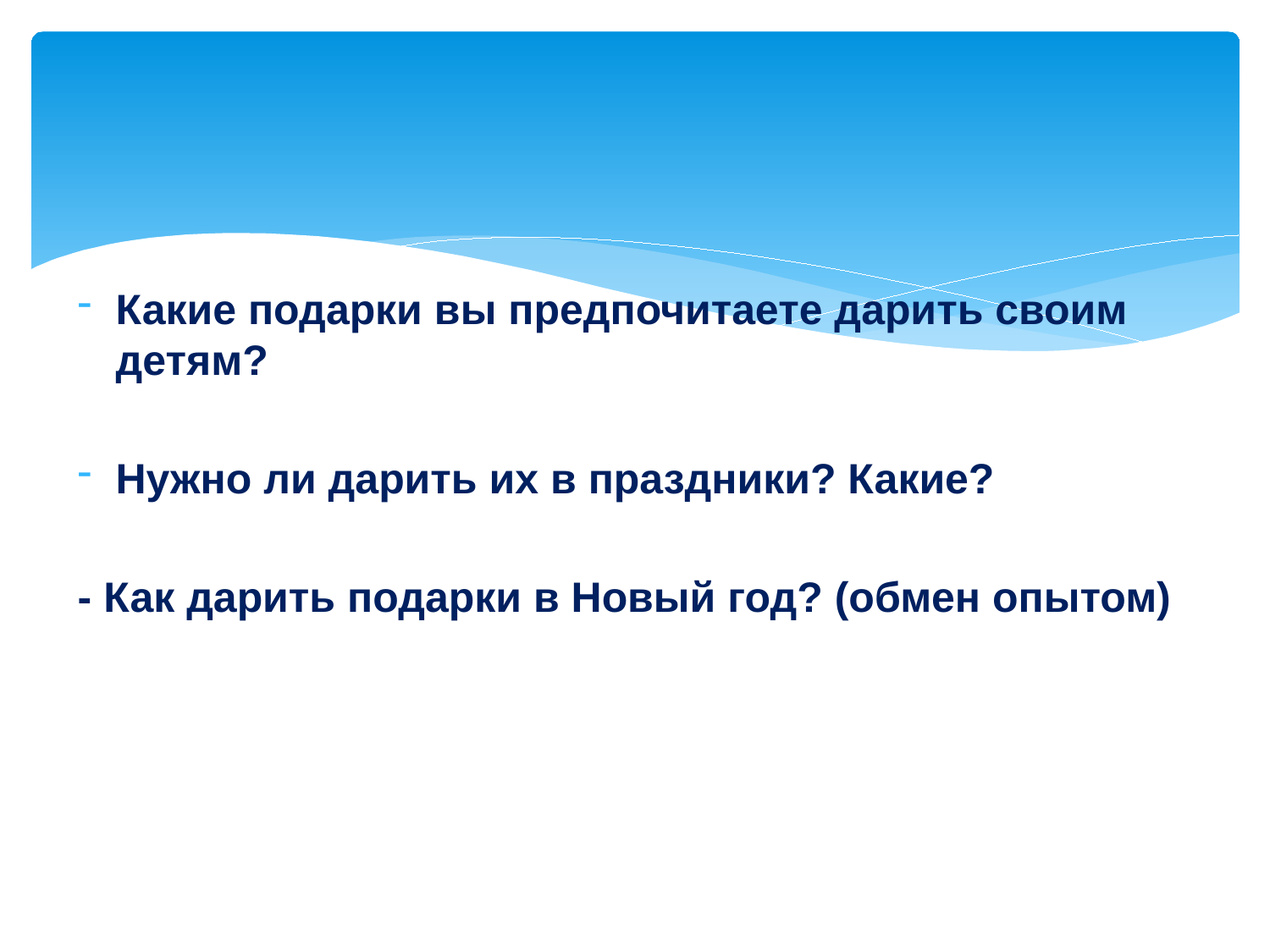

Какие подарки вы предпочитаете дарить своим детям?

Нужно ли дарить их в праздники? Какие?

- Как дарить подарки в Новый год? (обмен опытом)